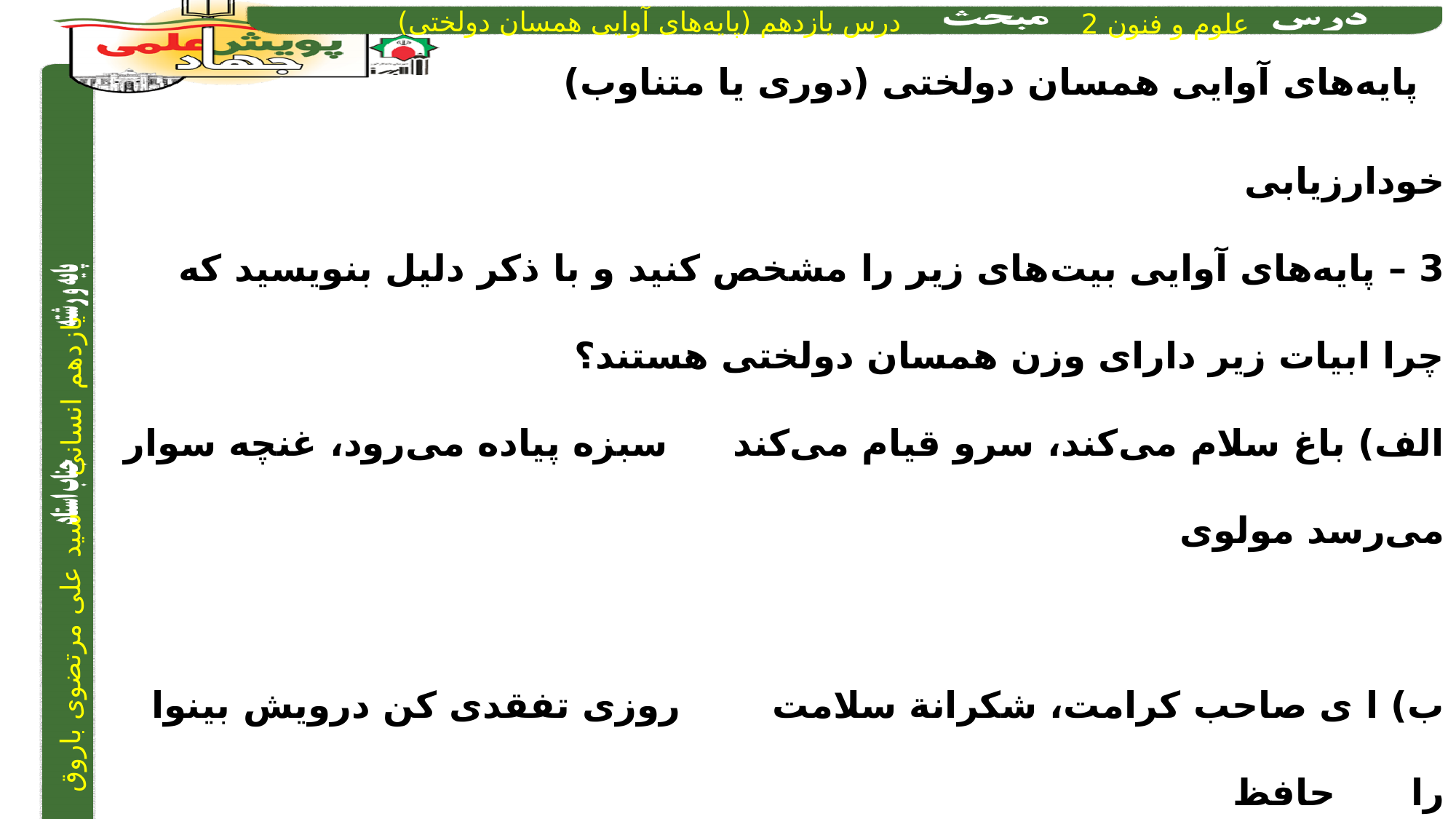

پایه‌های آوایی همسان دولختی (دوری یا متناوب)
خودارزیابی
3 – پایه‌های آوایی بیت‌های زیر را مشخص کنید و با ذکر دلیل بنویسید که چرا ابیات زیر دارای وزن همسان دولختی هستند؟
الف) باغ سلام می‌کند، سرو قیام می‌کند		 سبزه پیاده می‌رود، غنچه سوار می‌رسد	 مولوی

ب) ا ی صاحب کرامت، شکرانة سلامت 		روزی تفقدی کن درویش بینوا را		حافظ